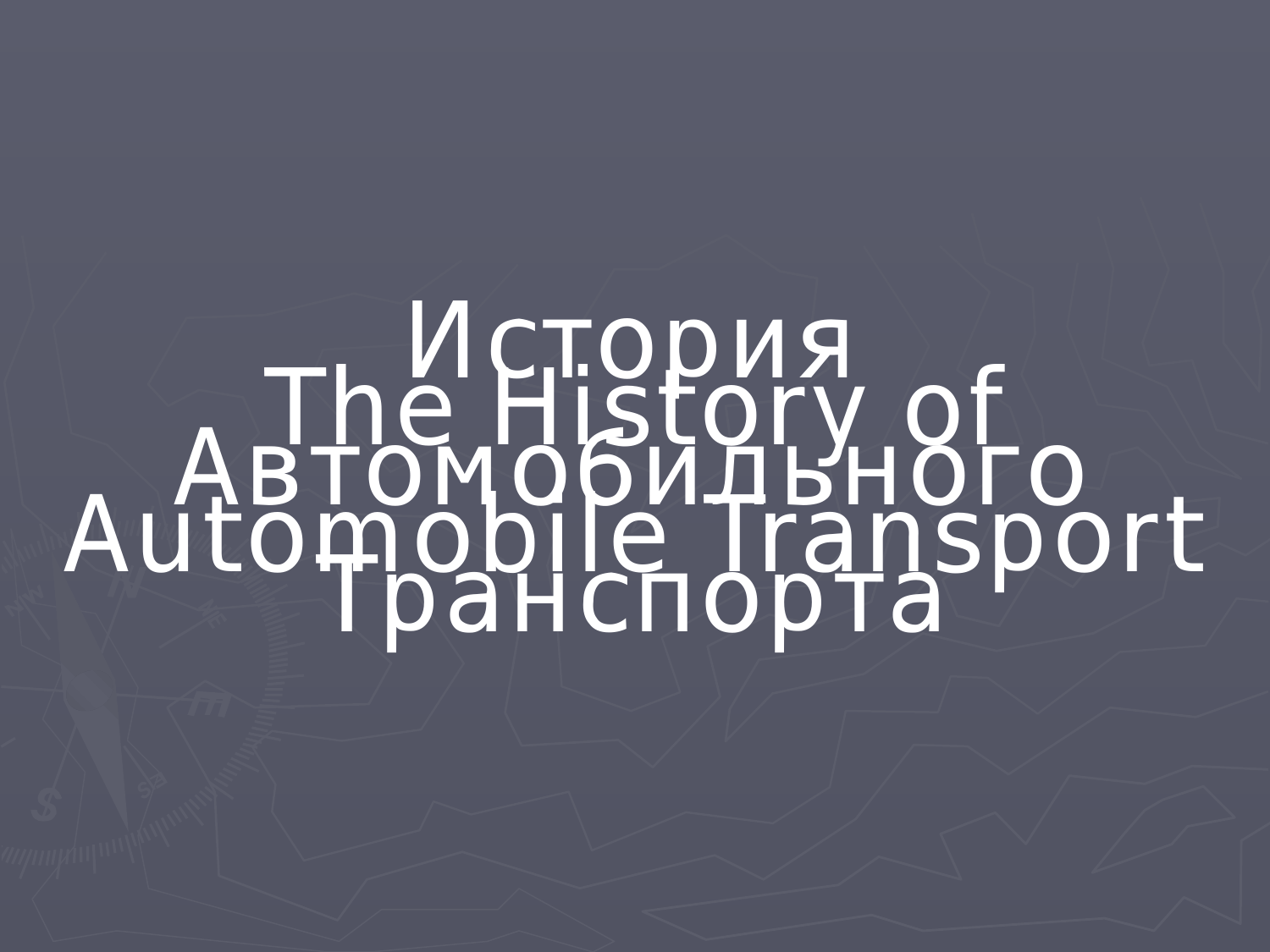

История Автомобильного Транспорта
# The History of Automobile Transport